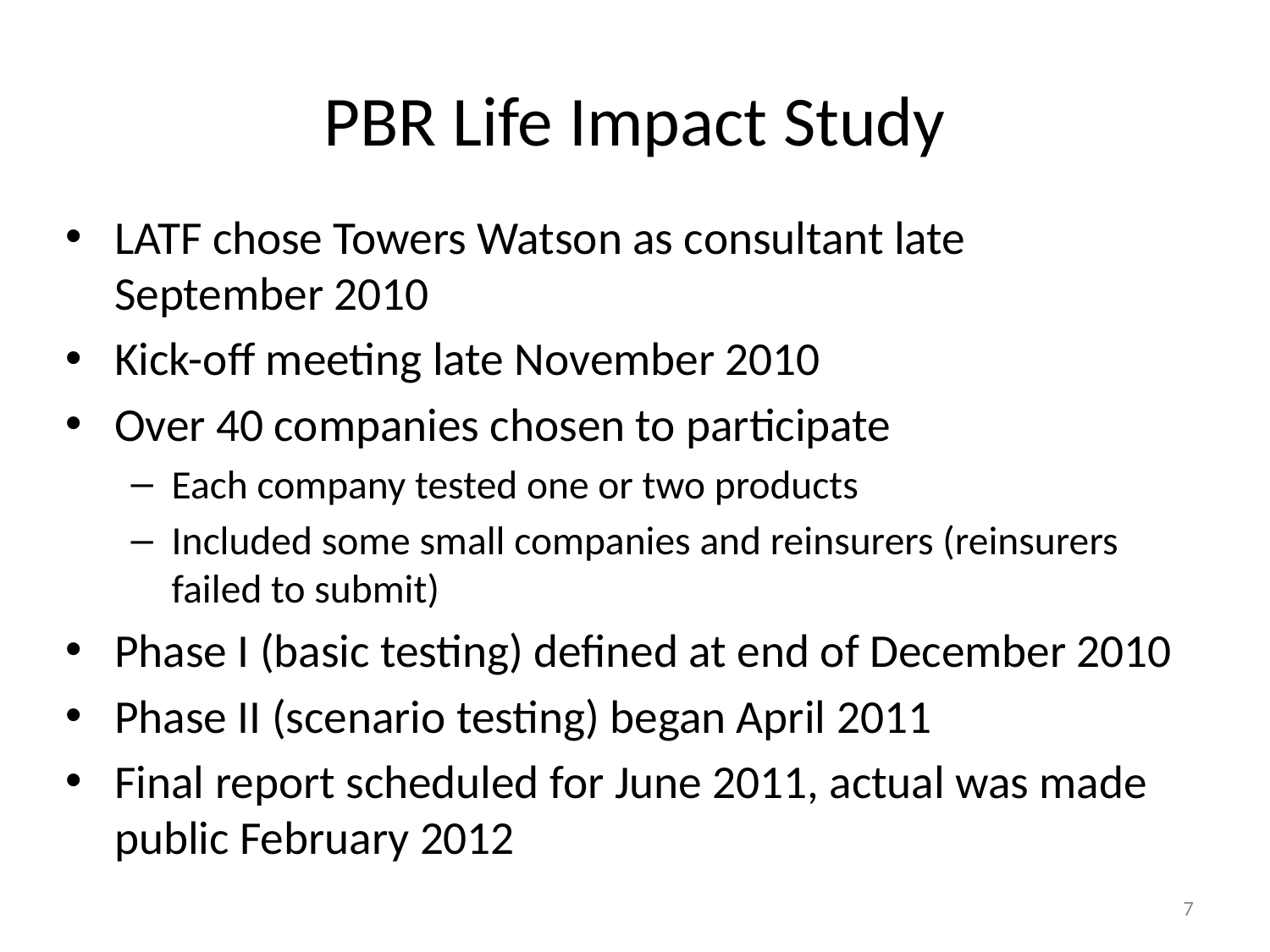

PBR Life Impact Study
LATF chose Towers Watson as consultant late September 2010
Kick-off meeting late November 2010
Over 40 companies chosen to participate
Each company tested one or two products
Included some small companies and reinsurers (reinsurers failed to submit)
Phase I (basic testing) defined at end of December 2010
Phase II (scenario testing) began April 2011
Final report scheduled for June 2011, actual was made public February 2012
7